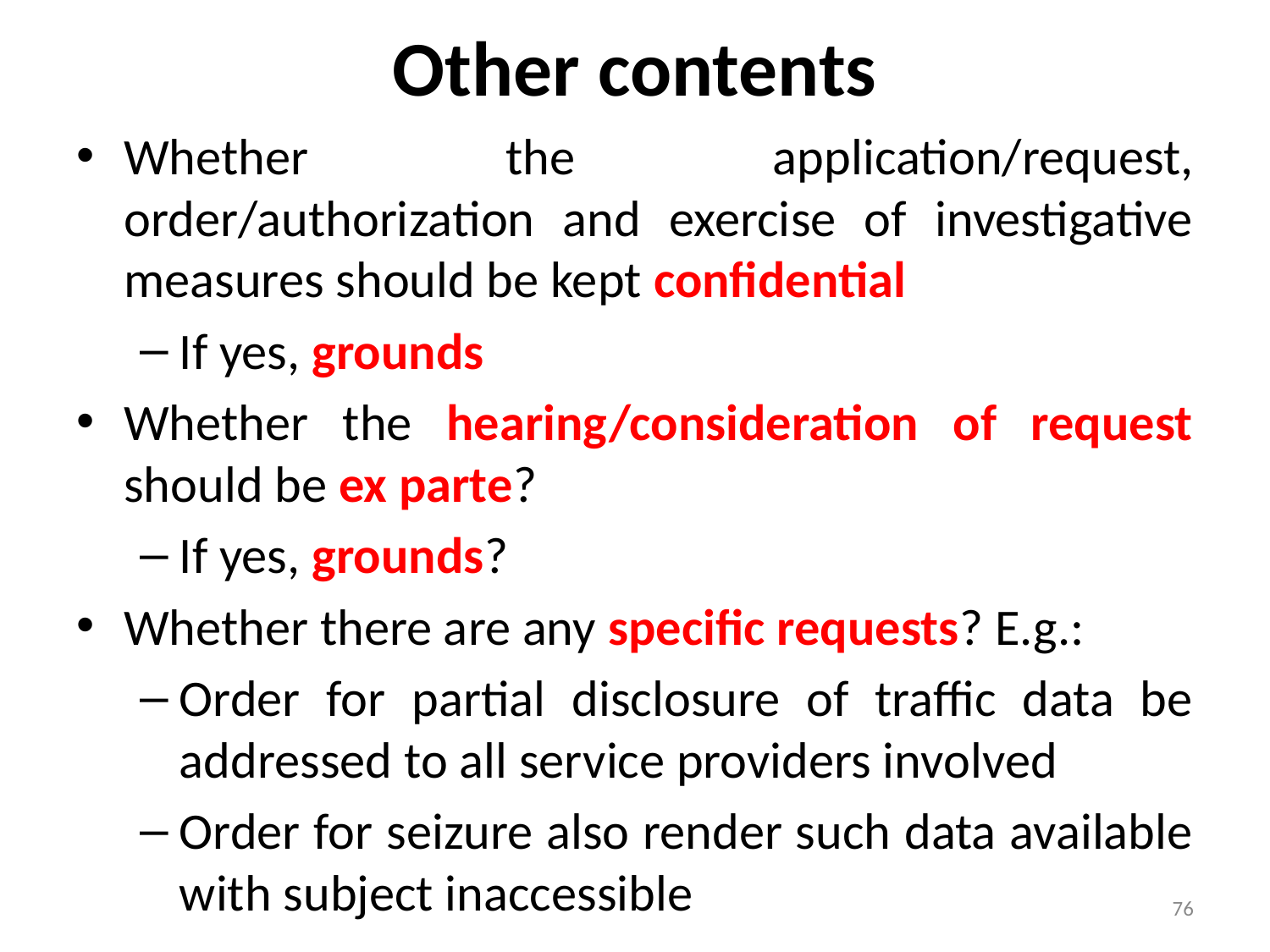

# Other contents
Whether the application/request, order/authorization and exercise of investigative measures should be kept confidential
If yes, grounds
Whether the hearing/consideration of request should be ex parte?
If yes, grounds?
Whether there are any specific requests? E.g.:
Order for partial disclosure of traffic data be addressed to all service providers involved
Order for seizure also render such data available with subject inaccessible

76